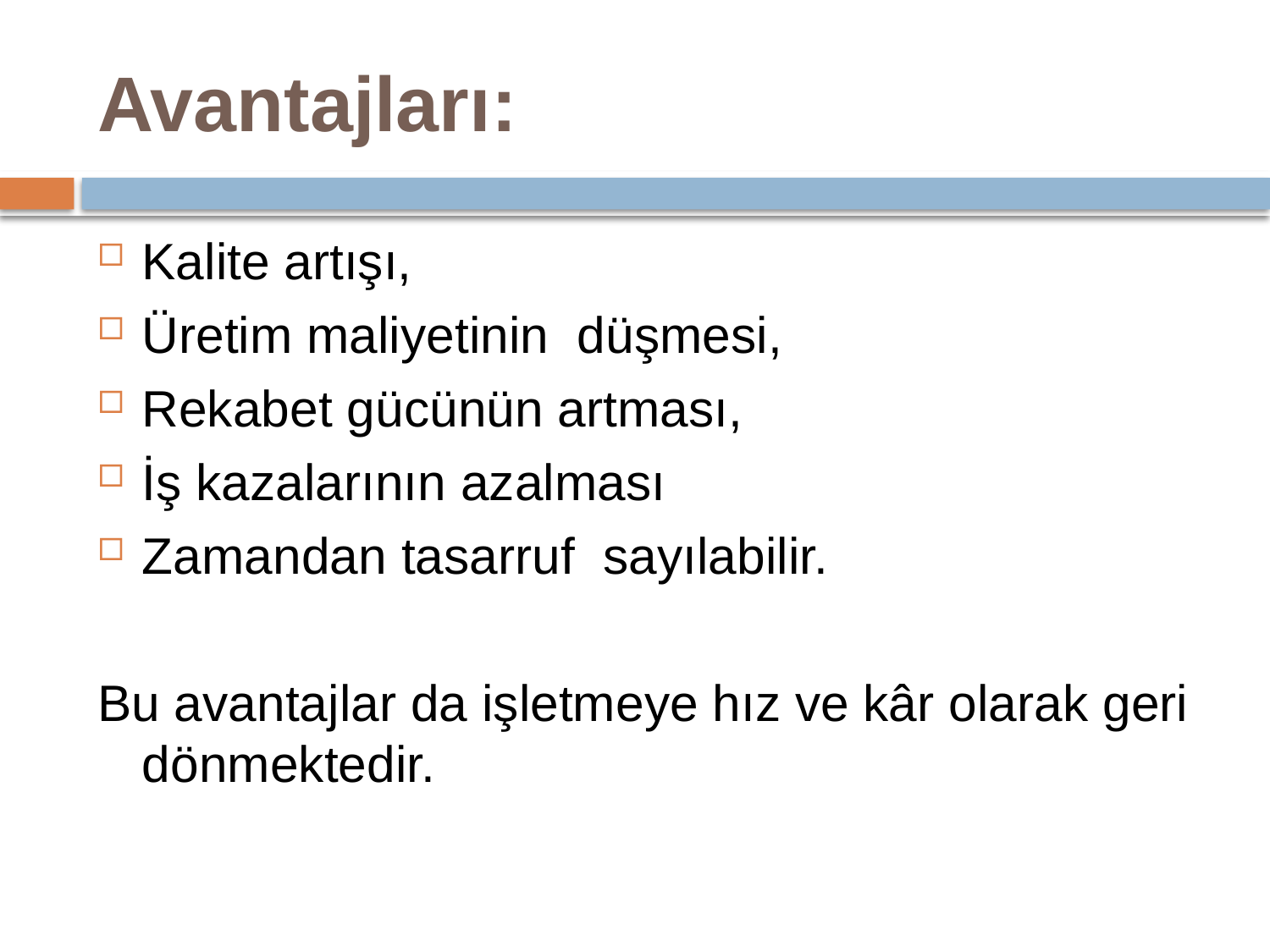

# Avantajları:
Kalite artışı,
Üretim maliyetinin  düşmesi,
Rekabet gücünün artması,
İş kazalarının azalması
Zamandan tasarruf  sayılabilir.

Bu avantajlar da işletmeye hız ve kâr olarak geri dönmektedir.